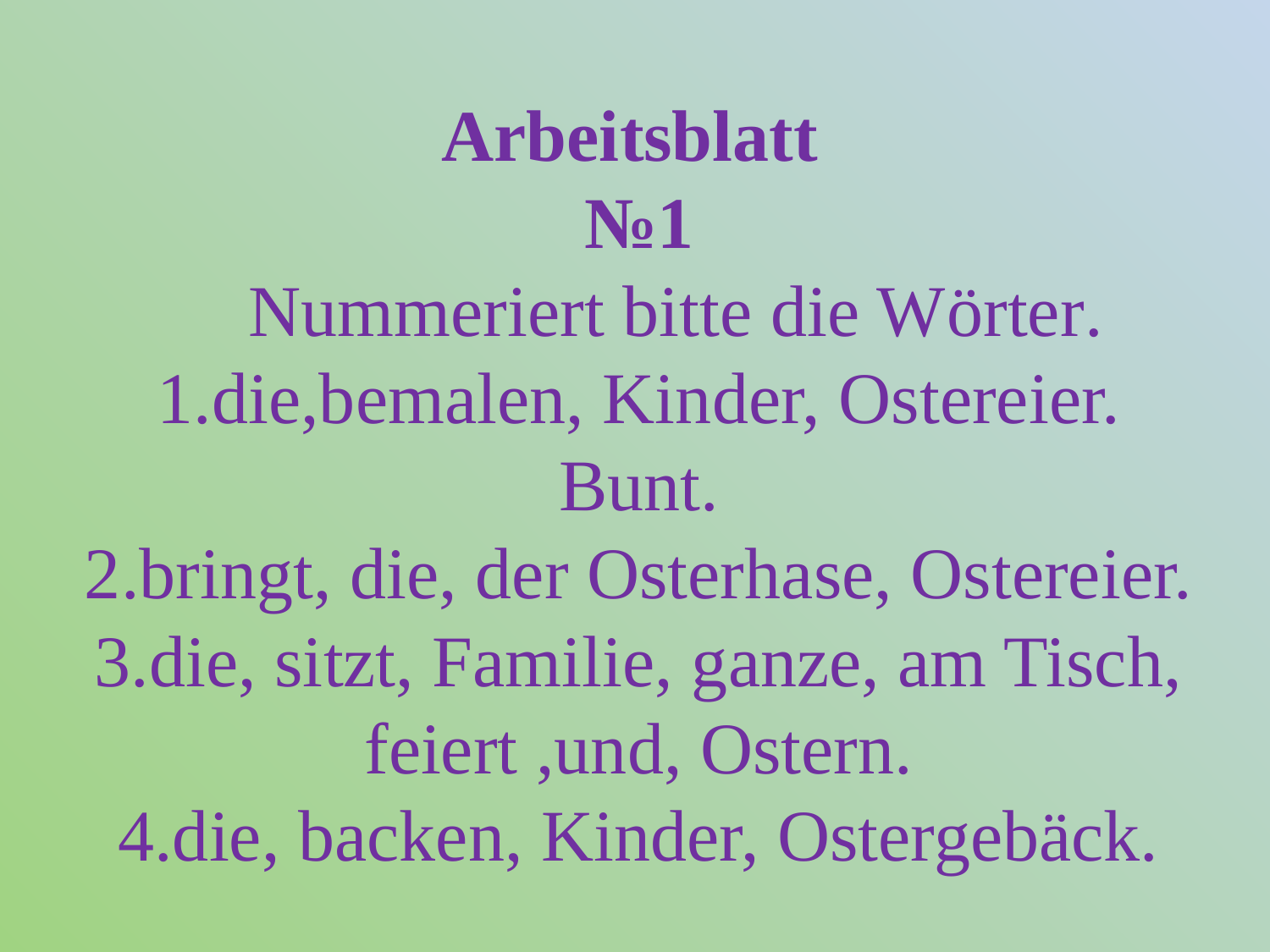

# Arbeitsblatt №1 Nummeriert bitte die Wörter. 1.die,bemalen, Kinder, Ostereier. Bunt. 2.bringt, die, der Osterhase, Ostereier. 3.die, sitzt, Familie, ganze, am Tisch, feiert ,und, Ostern. 4.die, backen, Kinder, Ostergebäck.